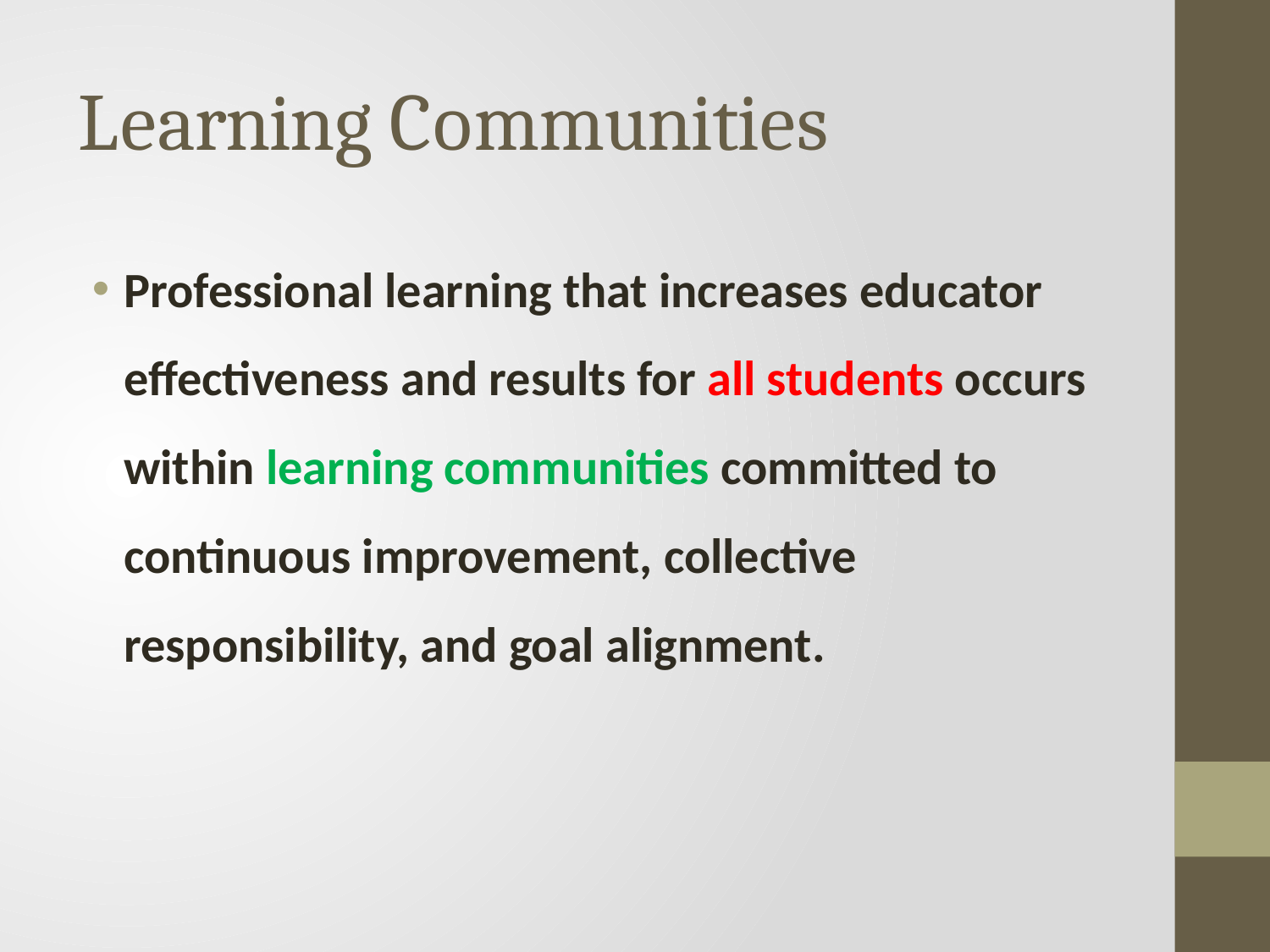

# Learning Communities
Professional learning that increases educator effectiveness and results for all students occurs within learning communities committed to continuous improvement, collective responsibility, and goal alignment.